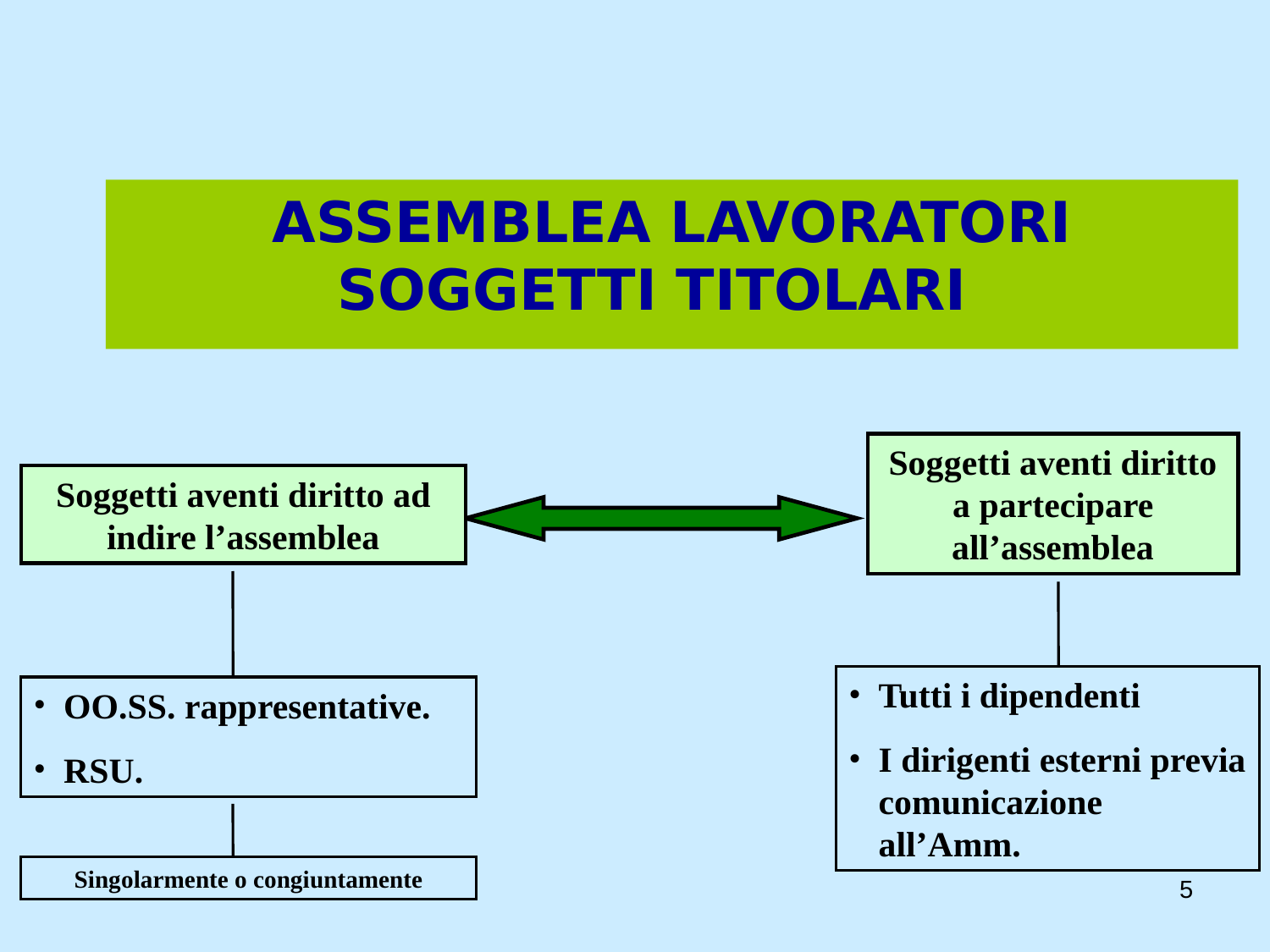

ASSEMBLEA LAVORATORI SOGGETTI TITOLARI
Soggetti aventi diritto a partecipare all’assemblea
Soggetti aventi diritto ad indire l’assemblea

Tutti i dipendenti
I dirigenti esterni previa comunicazione all’Amm.
OO.SS. rappresentative.
RSU.

Singolarmente o congiuntamente
5